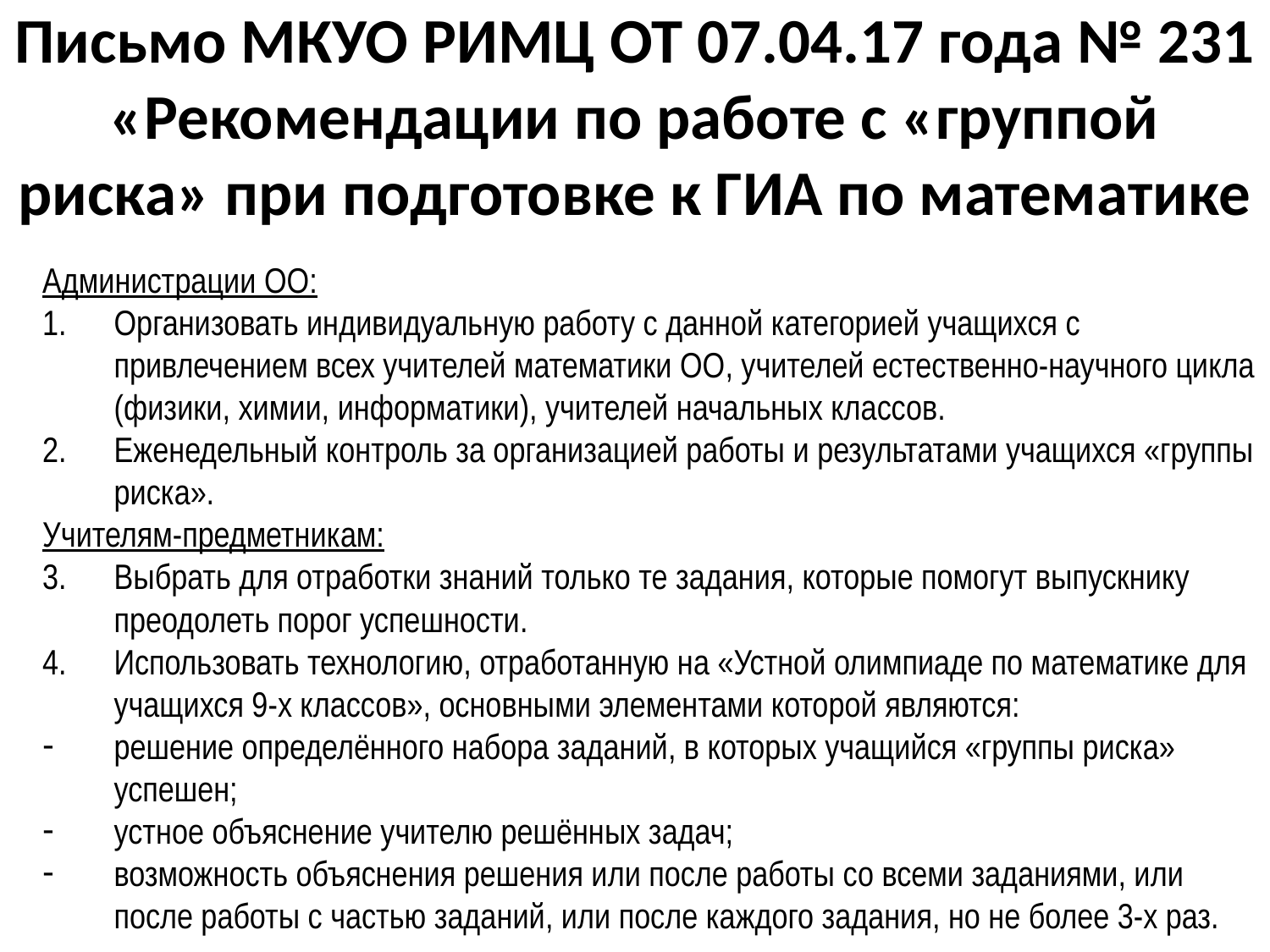

# Письмо МКУО РИМЦ ОТ 07.04.17 года № 231 «Рекомендации по работе с «группой риска» при подготовке к ГИА по математике
Администрации ОО:
Организовать индивидуальную работу с данной категорией учащихся с привлечением всех учителей математики ОО, учителей естественно-научного цикла (физики, химии, информатики), учителей начальных классов.
Еженедельный контроль за организацией работы и результатами учащихся «группы риска».
Учителям-предметникам:
Выбрать для отработки знаний только те задания, которые помогут выпускнику преодолеть порог успешности.
Использовать технологию, отработанную на «Устной олимпиаде по математике для учащихся 9-х классов», основными элементами которой являются:
решение определённого набора заданий, в которых учащийся «группы риска» успешен;
устное объяснение учителю решённых задач;
возможность объяснения решения или после работы со всеми заданиями, или после работы с частью заданий, или после каждого задания, но не более 3-х раз.